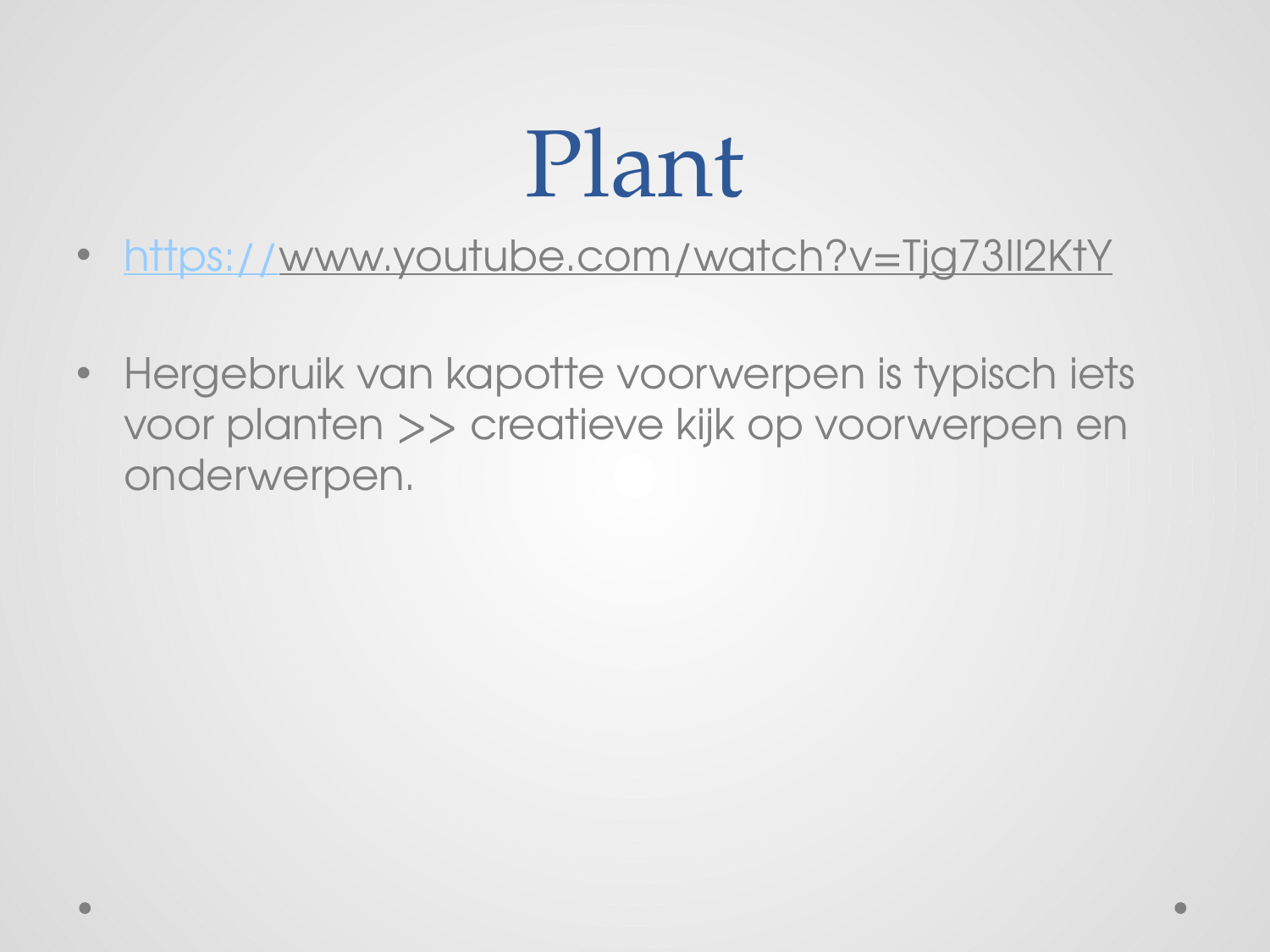

# Plant
https://www.youtube.com/watch?v=Tjg73II2KtY

Hergebruik van kapotte voorwerpen is typisch iets voor planten >> creatieve kijk op voorwerpen en onderwerpen.